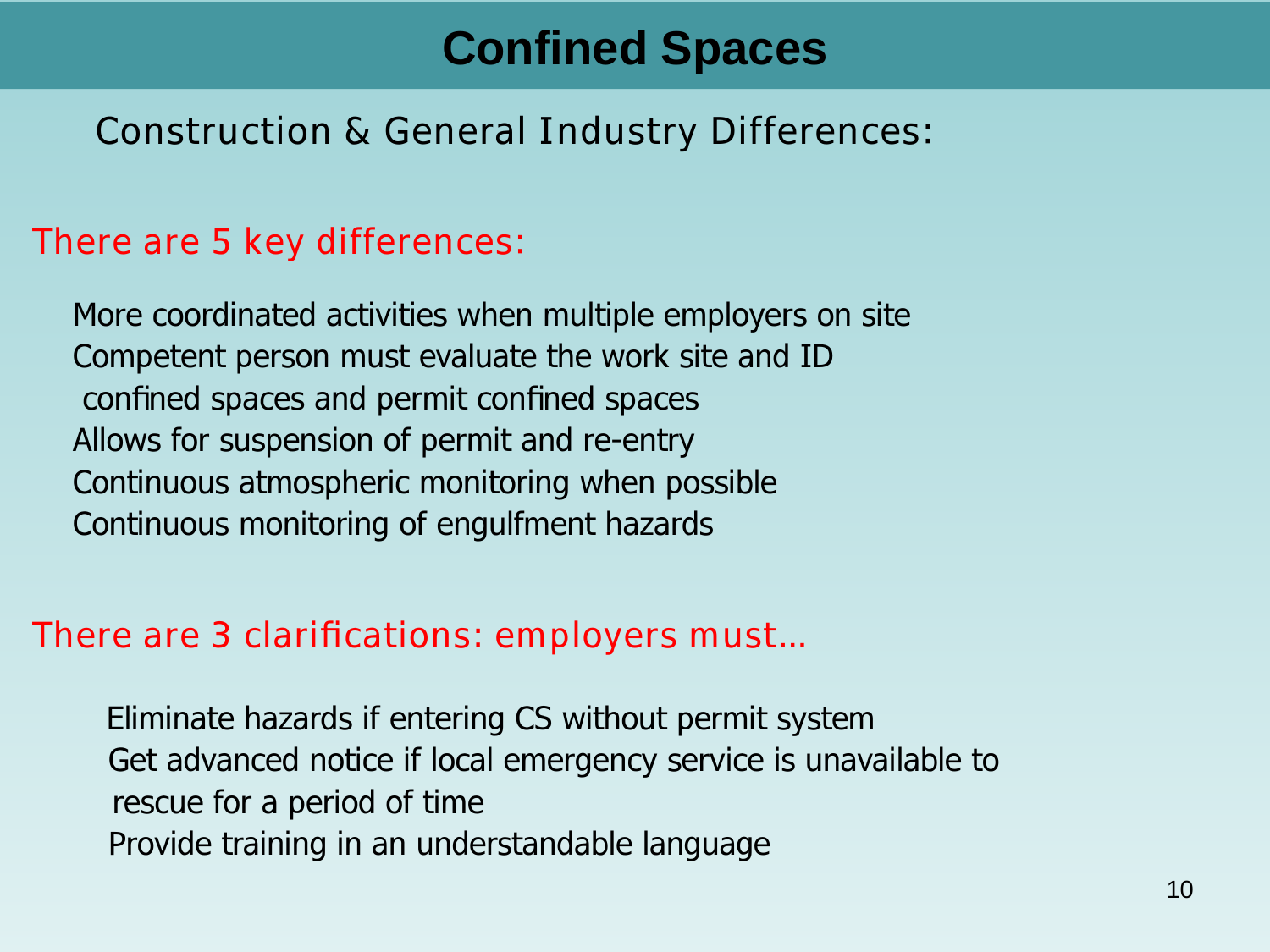

# Confined Spaces
Construction & General Industry Differences:
There are 5 key differences:
   More coordinated activities when multiple employers on site
   Competent person must evaluate the work site and ID
    confined spaces and permit confined spaces
   Allows for suspension of permit and re-entry
   Continuous atmospheric monitoring when possible
   Continuous monitoring of engulfment hazards
There are 3 clarifications: employers must…
   Eliminate hazards if entering CS without permit system
   Get advanced notice if local emergency service is unavailable to
       rescue for a period of time
   Provide training in an understandable language
10